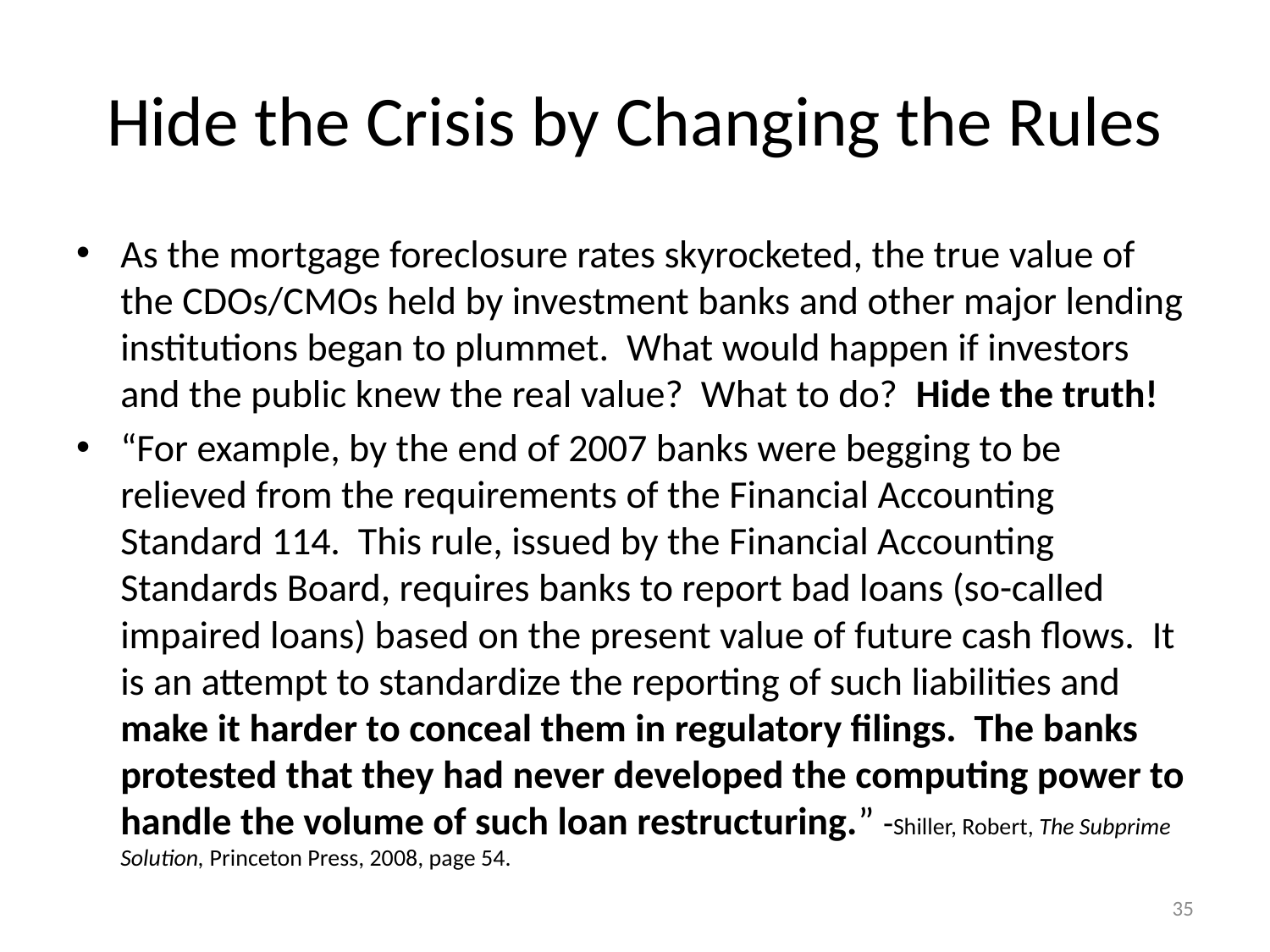

# Hide the Crisis by Changing the Rules
As the mortgage foreclosure rates skyrocketed, the true value of the CDOs/CMOs held by investment banks and other major lending institutions began to plummet.  What would happen if investors and the public knew the real value?  What to do?  Hide the truth!
“For example, by the end of 2007 banks were begging to be relieved from the requirements of the Financial Accounting Standard 114.  This rule, issued by the Financial Accounting Standards Board, requires banks to report bad loans (so-called impaired loans) based on the present value of future cash flows.  It is an attempt to standardize the reporting of such liabilities and make it harder to conceal them in regulatory filings.  The banks protested that they had never developed the computing power to handle the volume of such loan restructuring.” -Shiller, Robert, The Subprime Solution, Princeton Press, 2008, page 54.

35